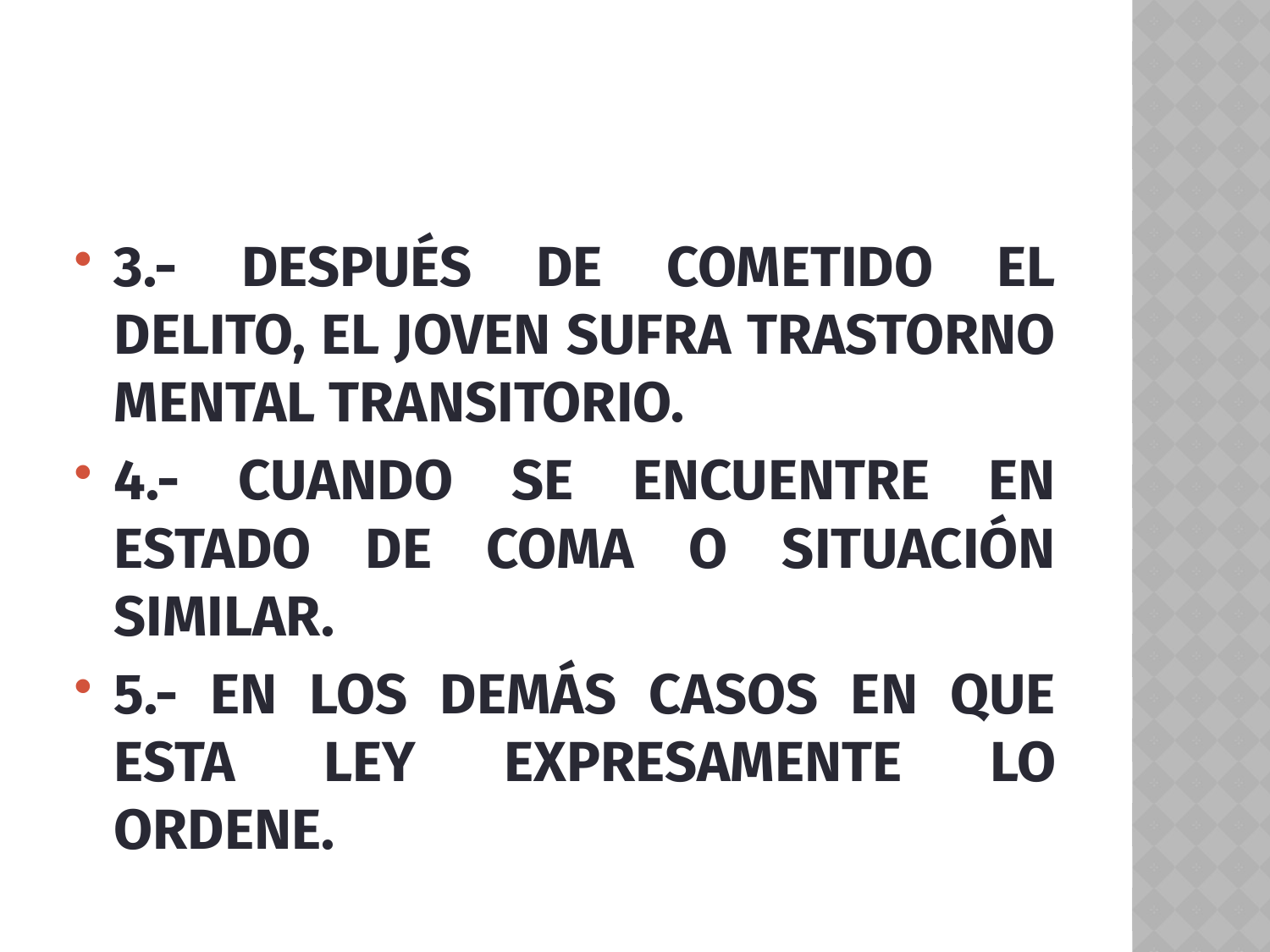

#
3.- DESPUÉS DE COMETIDO EL DELITO, EL JOVEN SUFRA TRASTORNO MENTAL TRANSITORIO.
4.- CUANDO SE ENCUENTRE EN ESTADO DE COMA O SITUACIÓN SIMILAR.
5.- EN LOS DEMÁS CASOS EN QUE ESTA LEY EXPRESAMENTE LO ORDENE.